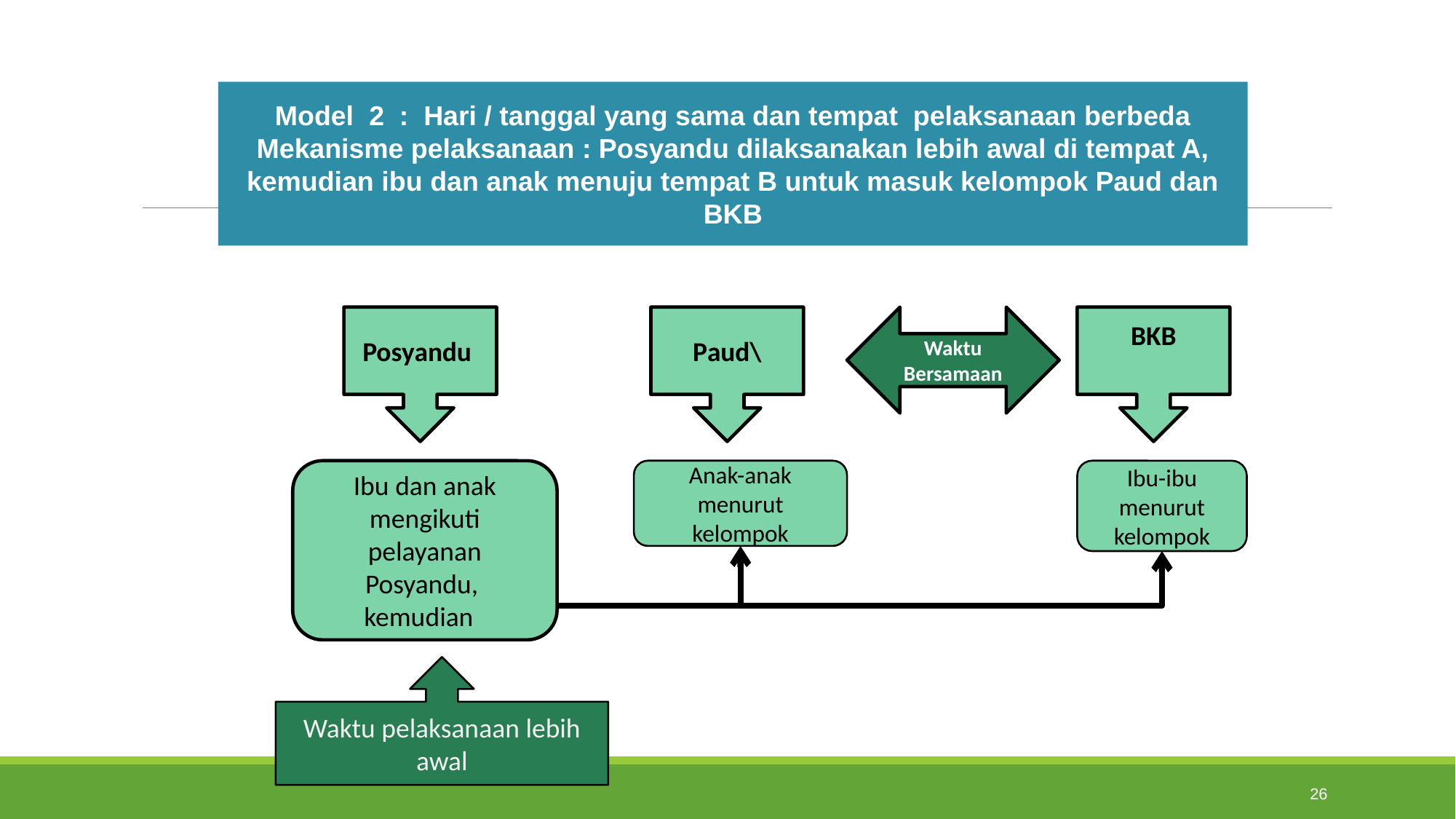

w
Model  2  :  Hari / tanggal yang sama dan tempat  pelaksanaan berbeda
Mekanisme pelaksanaan : Posyandu dilaksanakan lebih awal di tempat A, kemudian ibu dan anak menuju tempat B untuk masuk kelompok Paud dan BKB
Posyandu
Paud\
Waktu Bersamaan
BKB

Ibu dan anak mengikuti pelayanan Posyandu,  kemudian
Anak-anak menurut kelompok
Ibu-ibu menurut kelompok

Waktu pelaksanaan lebih awal

26